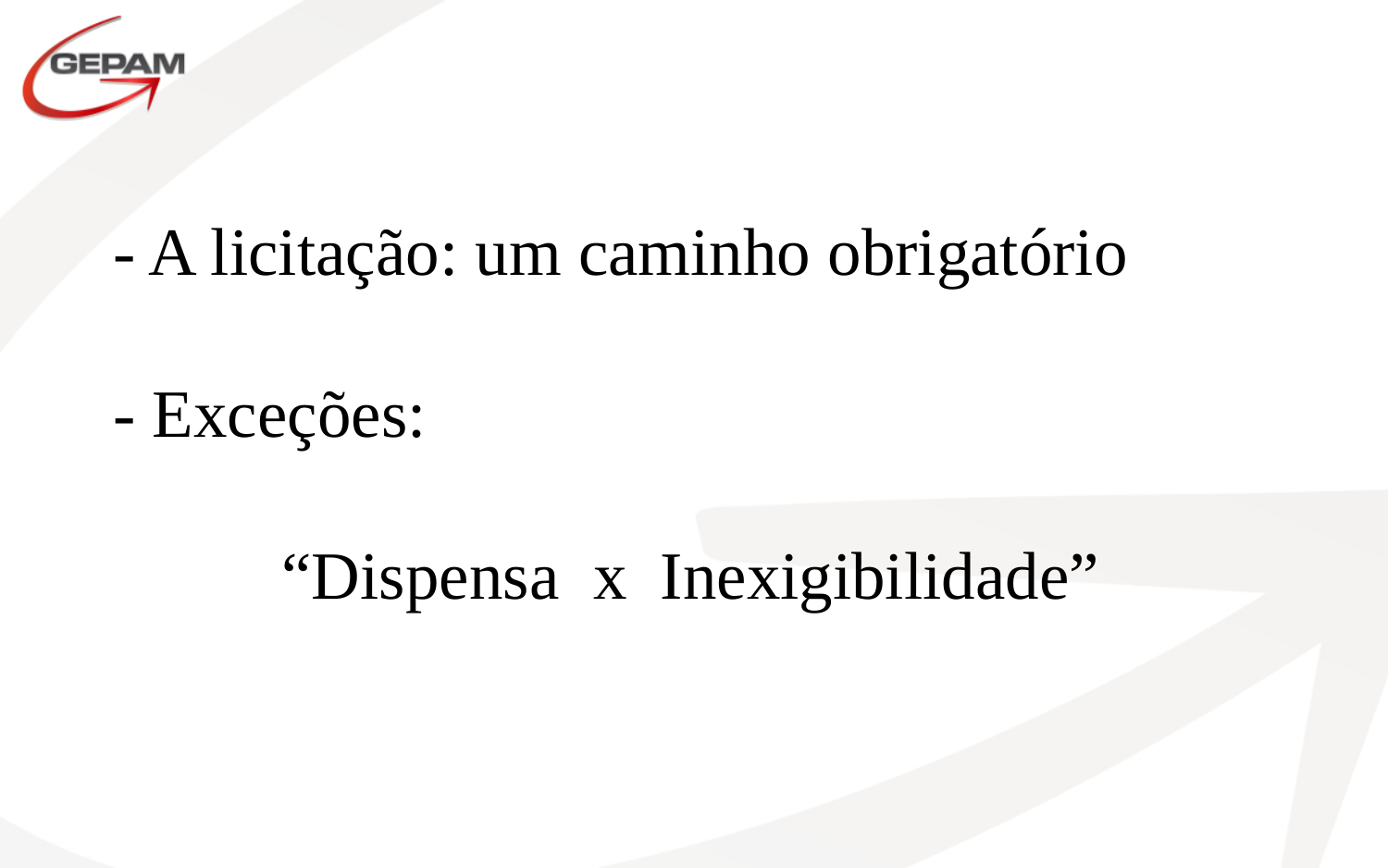

# - A licitação: um caminho obrigatório - Exceções: “Dispensa  x  Inexigibilidade”